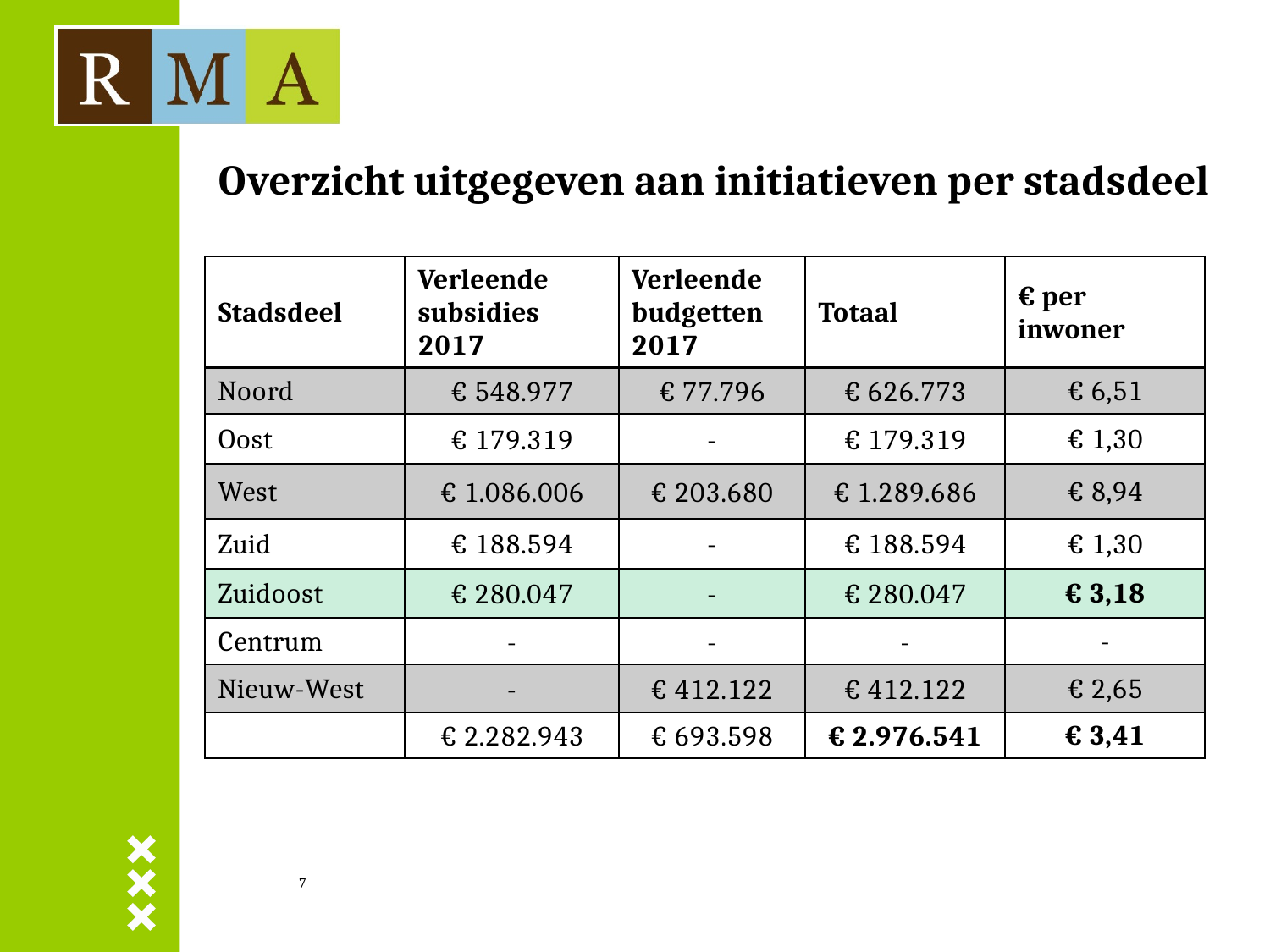

Overzicht uitgegeven aan initiatieven per stadsdeel
| Stadsdeel | Verleende subsidies 2017 | Verleende budgetten 2017 | Totaal | € per inwoner |
| --- | --- | --- | --- | --- |
| Noord | € 548.977 | € 77.796 | € 626.773 | € 6,51 |
| Oost | € 179.319 | - | € 179.319 | € 1,30 |
| West | € 1.086.006 | € 203.680 | € 1.289.686 | € 8,94 |
| Zuid | € 188.594 | - | € 188.594 | € 1,30 |
| Zuidoost | € 280.047 | - | € 280.047 | € 3,18 |
| Centrum | - | - | - | - |
| Nieuw-West | - | € 412.122 | € 412.122 | € 2,65 |
|  | € 2.282.943 | € 693.598 | € 2.976.541 | € 3,41 |
7